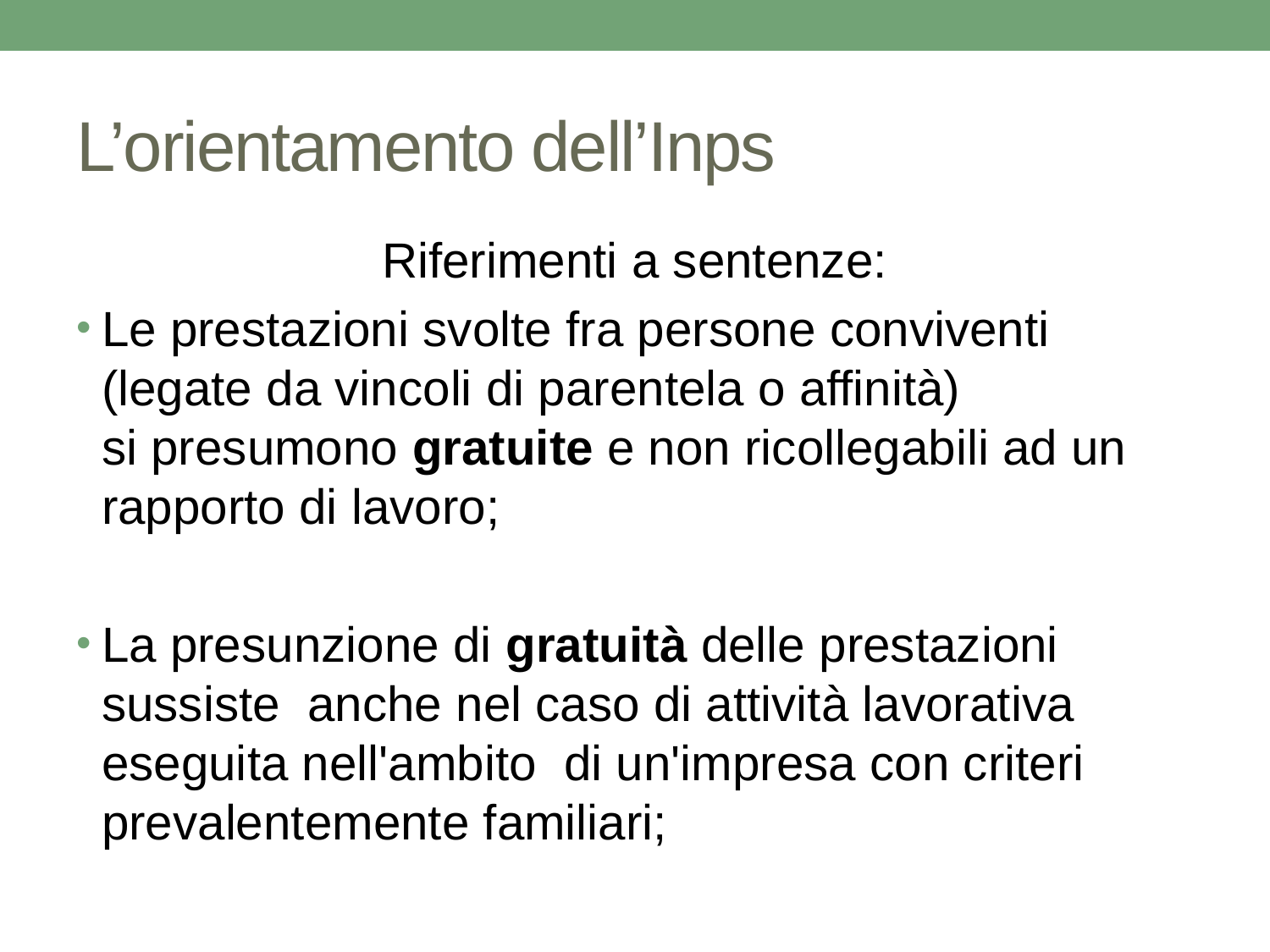

# L’orientamento dell’Inps
Riferimenti a sentenze:
Le prestazioni svolte fra persone conviventi (legate da vincoli di parentela o affinità)
si presumono gratuite e non ricollegabili ad un rapporto di lavoro;

La presunzione di gratuità delle prestazioni sussiste  anche nel caso di attività lavorativa eseguita nell'ambito  di un'impresa con criteri  prevalentemente familiari;